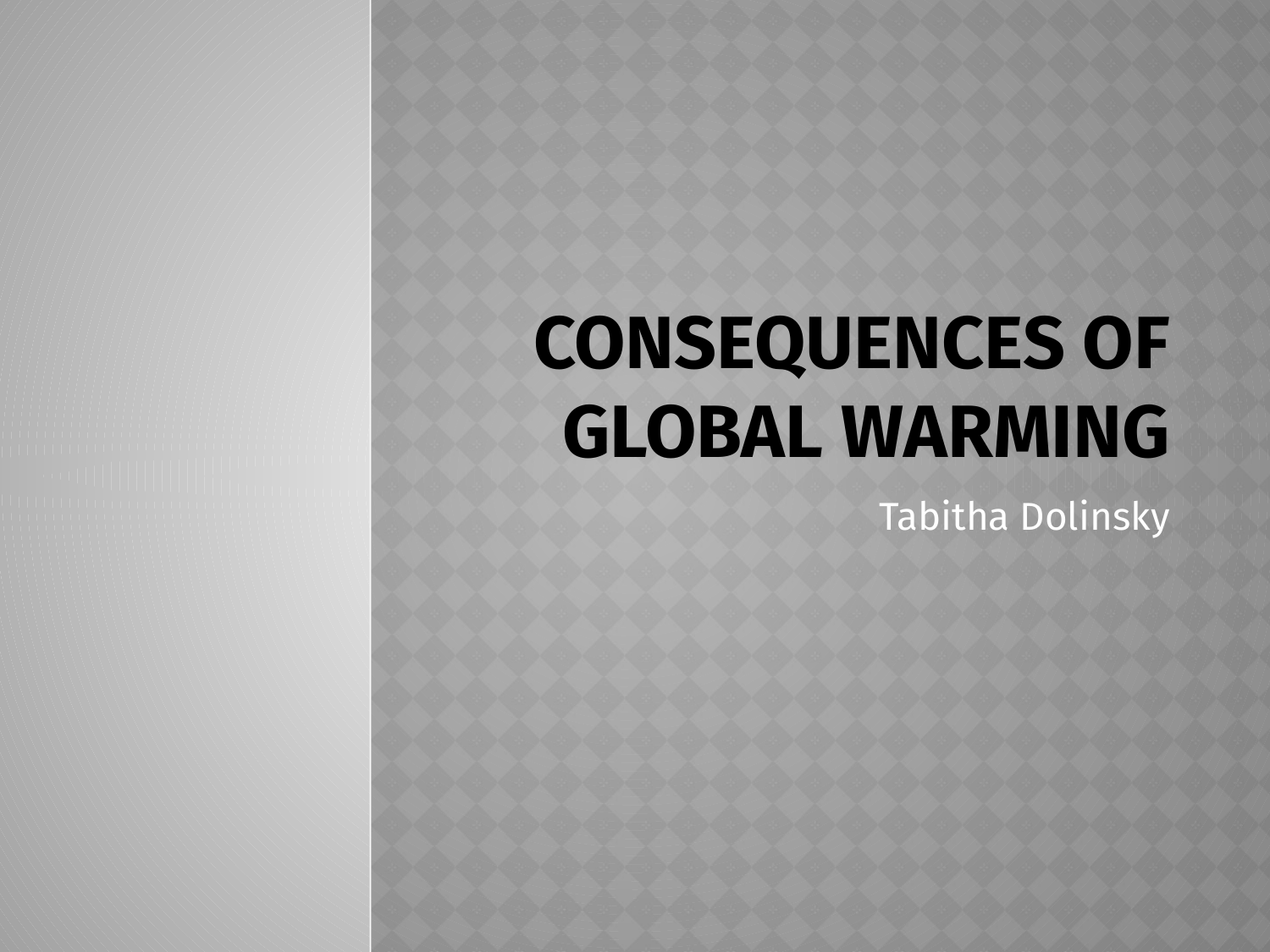

# Consequences of Global Warming
Tabitha Dolinsky